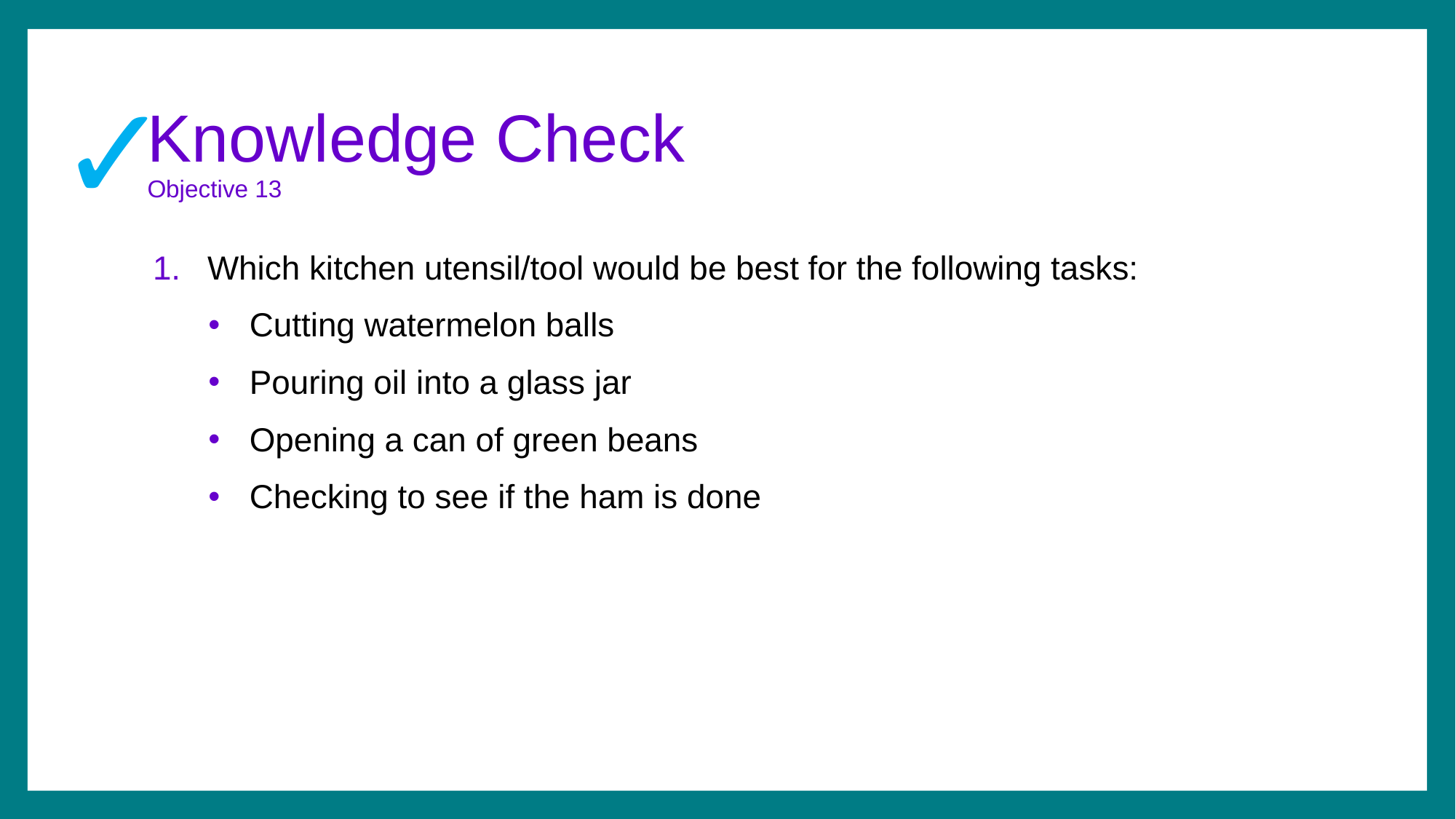

✓
# Knowledge Check Objective 13
Which kitchen utensil/tool would be best for the following tasks:
Cutting watermelon balls
Pouring oil into a glass jar
Opening a can of green beans
Checking to see if the ham is done